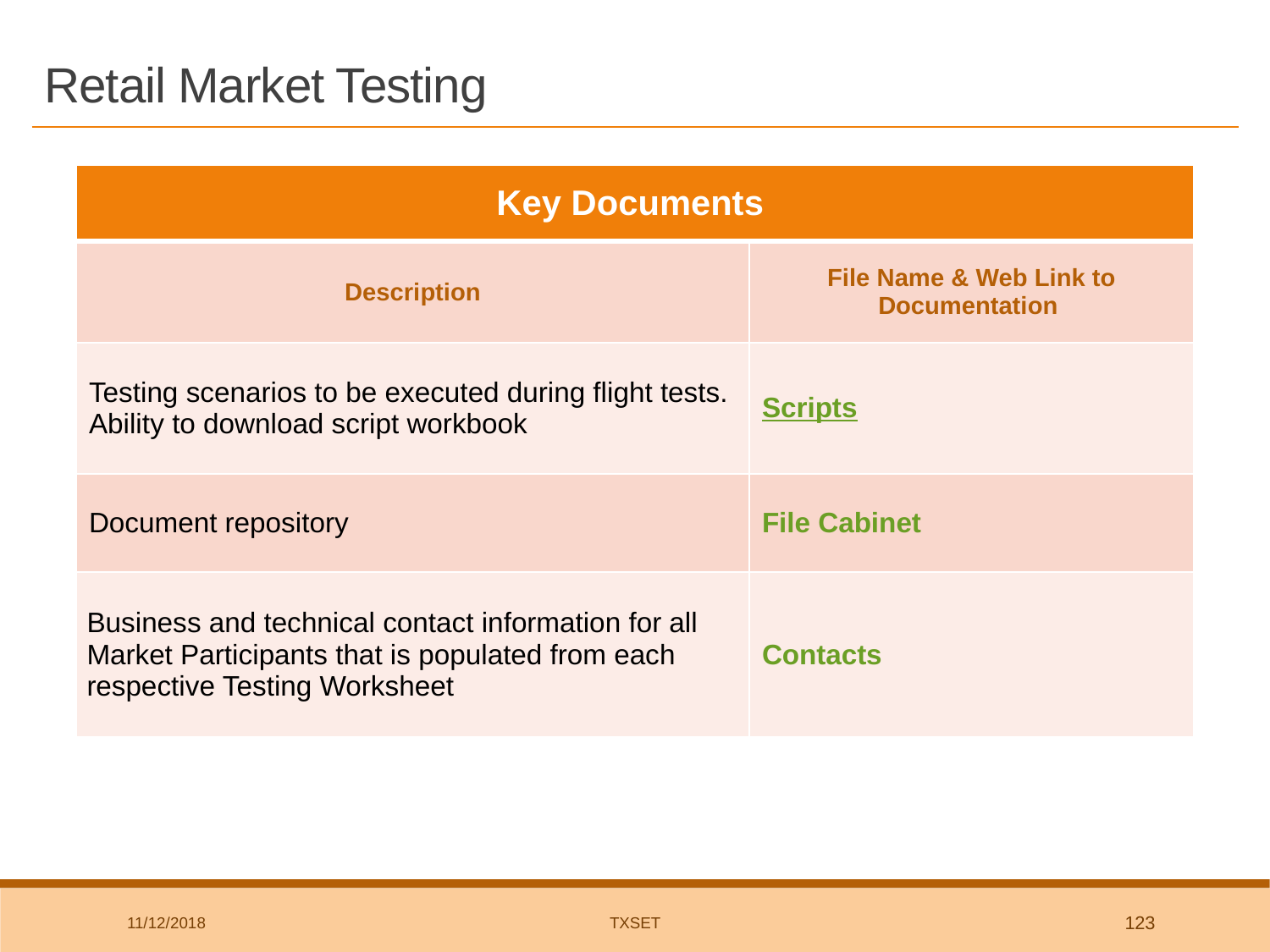

# Retail Market Testing
| Key Documents |  |
| --- | --- |
| Description | File Name & Web Link to Documentation |
| Testing scenarios to be executed during flight tests. Ability to download script workbook | Scripts |
| Document repository | File Cabinet |
| Business and technical contact information for all Market Participants that is populated from each respective Testing Worksheet | Contacts |
11/12/2018
TxSET
123